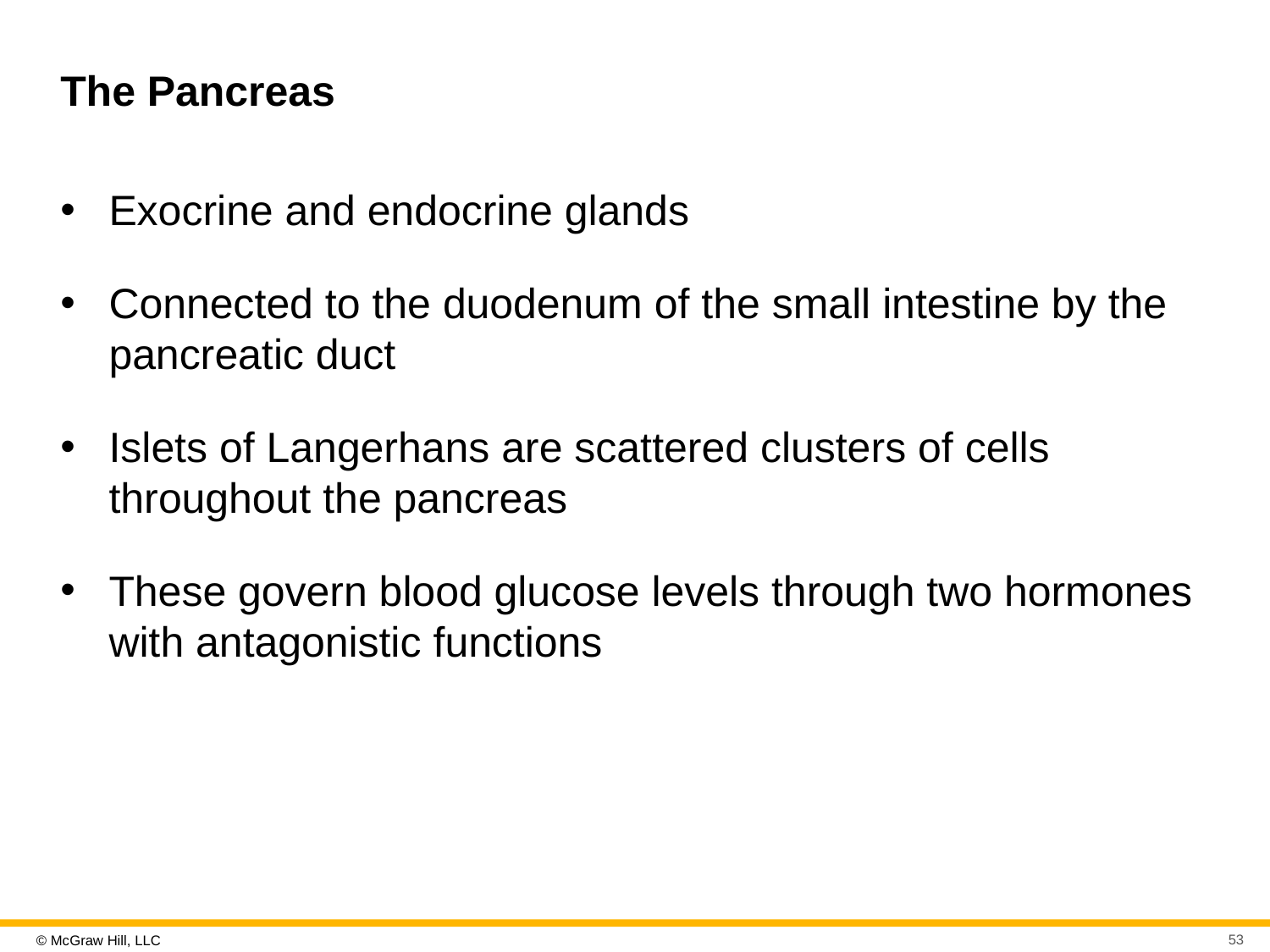

# The Pancreas
Exocrine and endocrine glands
Connected to the duodenum of the small intestine by the pancreatic duct
Islets of Langerhans are scattered clusters of cells throughout the pancreas
These govern blood glucose levels through two hormones with antagonistic functions
53